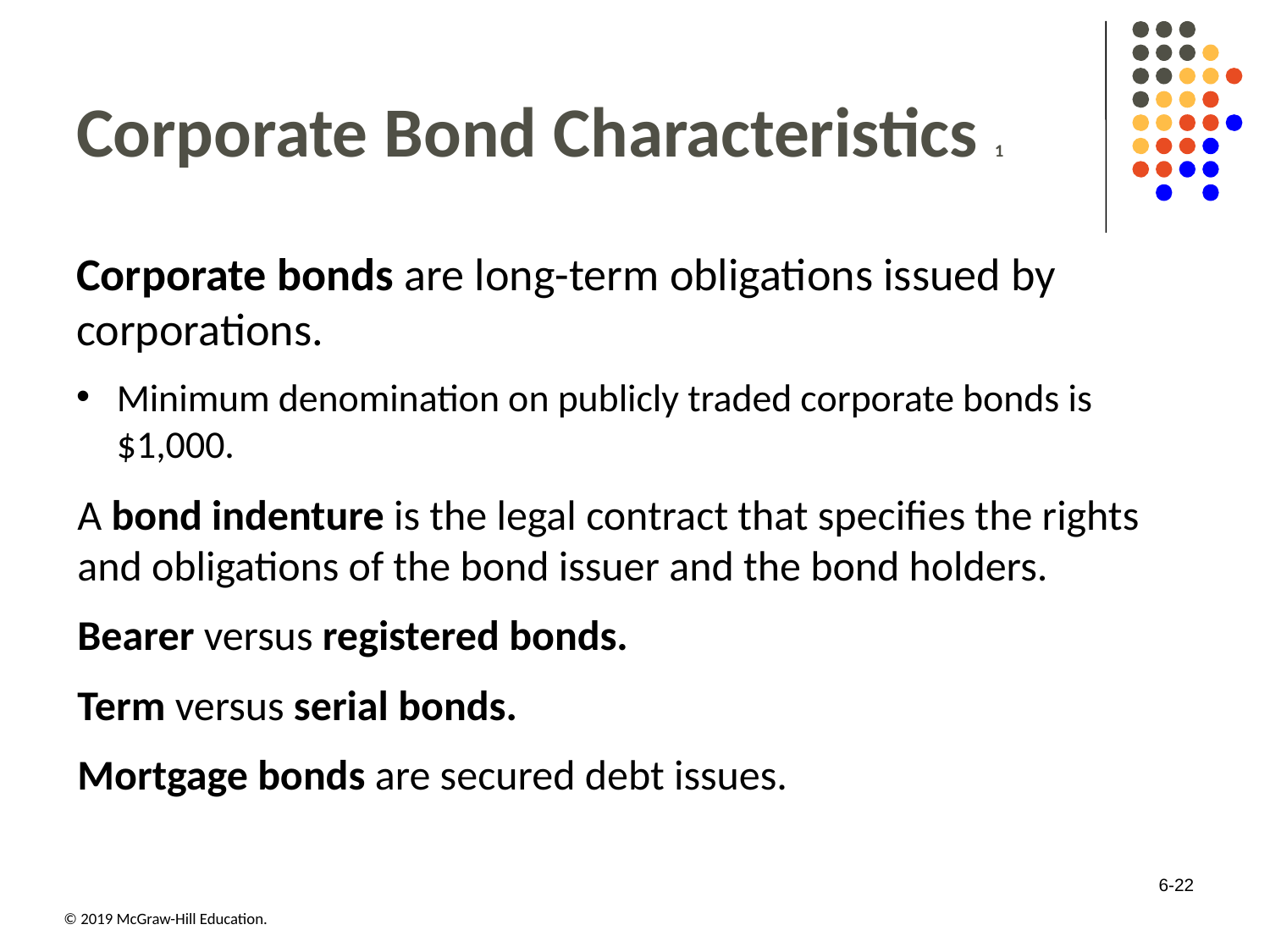

# Corporate Bond Characteristics 1
Corporate bonds are long-term obligations issued by corporations.
Minimum denomination on publicly traded corporate bonds is $1,000.
A bond indenture is the legal contract that specifies the rights and obligations of the bond issuer and the bond holders.
Bearer versus registered bonds.
Term versus serial bonds.
Mortgage bonds are secured debt issues.
6-22